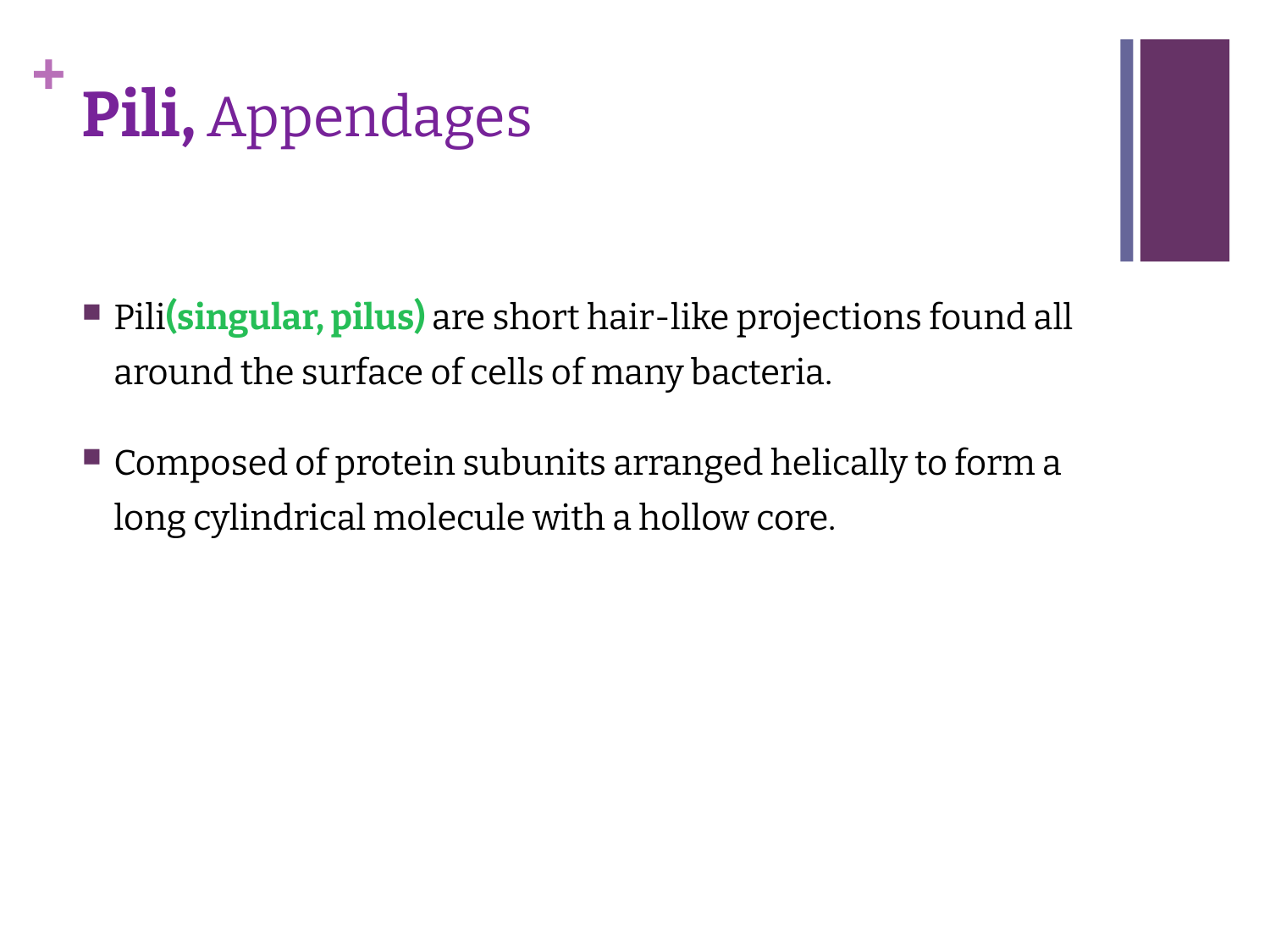

# Pili, Appendages
Pili(singular, pilus) are short hair-like projections found all around the surface of cells of many bacteria.
Composed of protein subunits arranged helically to form a long cylindrical molecule with a hollow core.